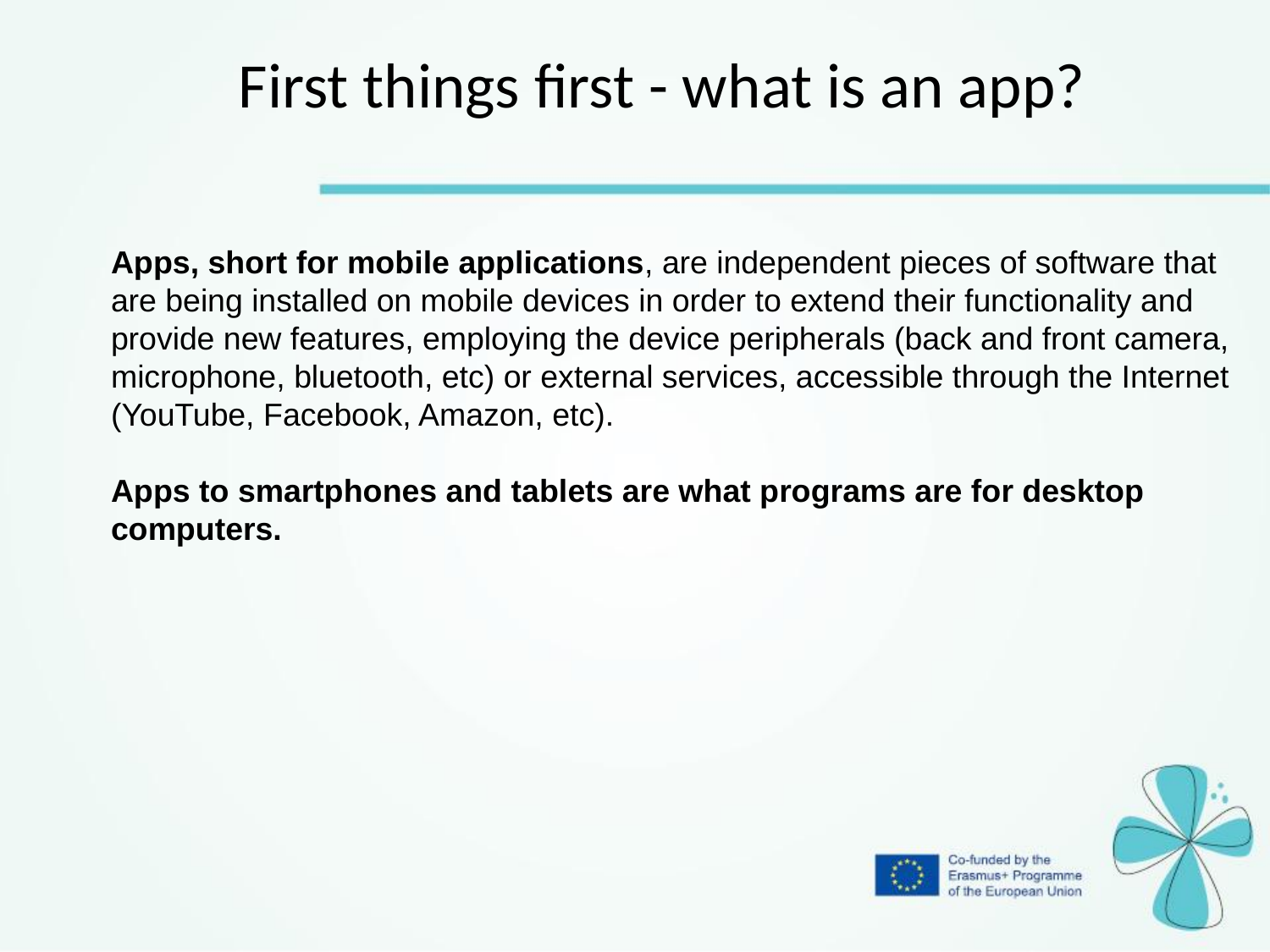

First things first - what is an app?

Apps, short for mobile applications, are independent pieces of software that are being installed on mobile devices in order to extend their functionality and provide new features, employing the device peripherals (back and front camera, microphone, bluetooth, etc) or external services, accessible through the Internet (YouTube, Facebook, Amazon, etc).

Apps to smartphones and tablets are what programs are for desktop computers.